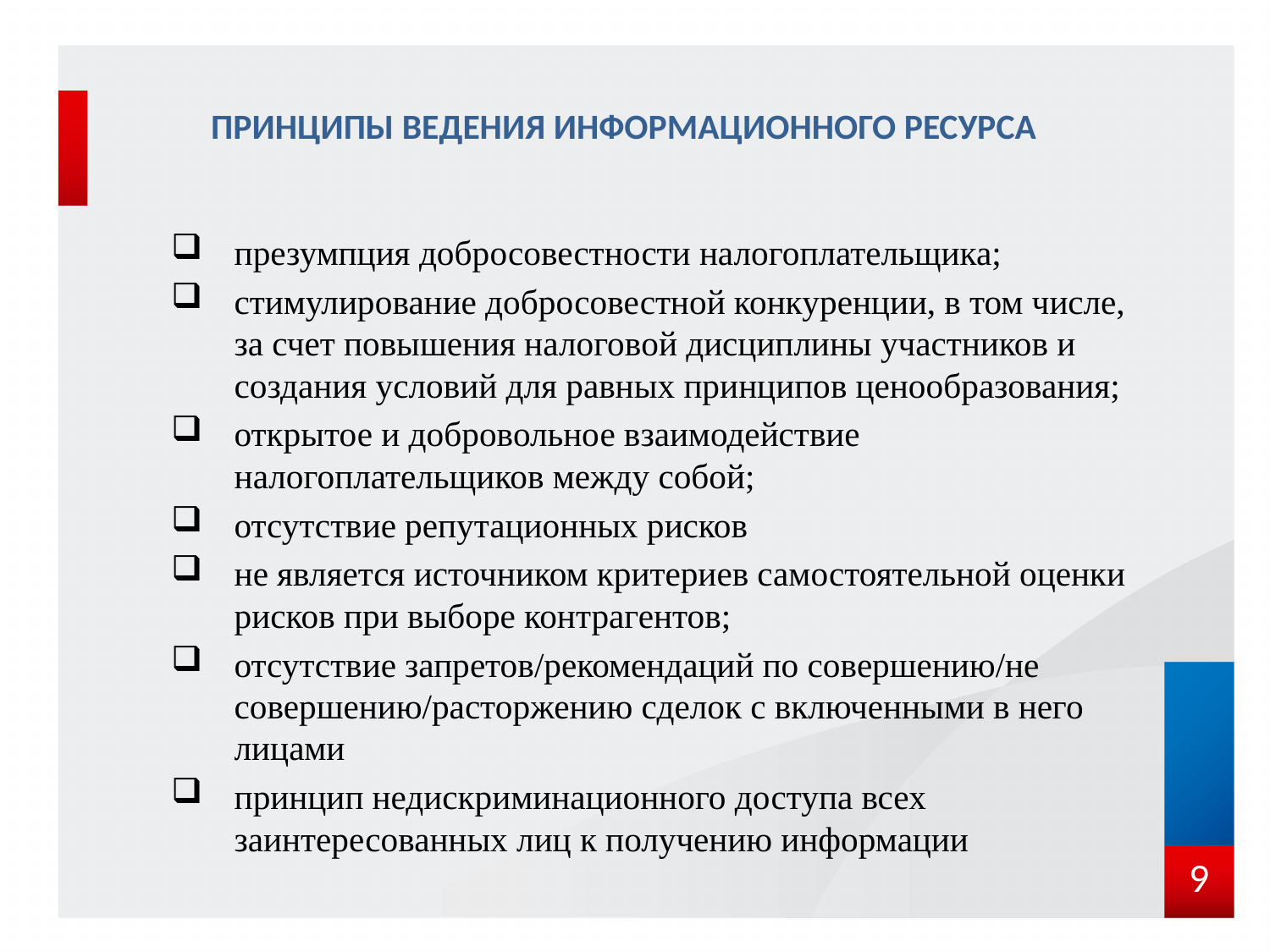

# ПРИНЦИПЫ ВЕДЕНИЯ ИНФОРМАЦИОННОГО РЕСУРСА
презумпция добросовестности налогоплательщика;
стимулирование добросовестной конкуренции, в том числе, за счет повышения налоговой дисциплины участников и создания условий для равных принципов ценообразования;
открытое и добровольное взаимодействие налогоплательщиков между собой;
отсутствие репутационных рисков
не является источником критериев самостоятельной оценки рисков при выборе контрагентов;
отсутствие запретов/рекомендаций по совершению/не совершению/расторжению сделок с включенными в него лицами
принцип недискриминационного доступа всех заинтересованных лиц к получению информации

9